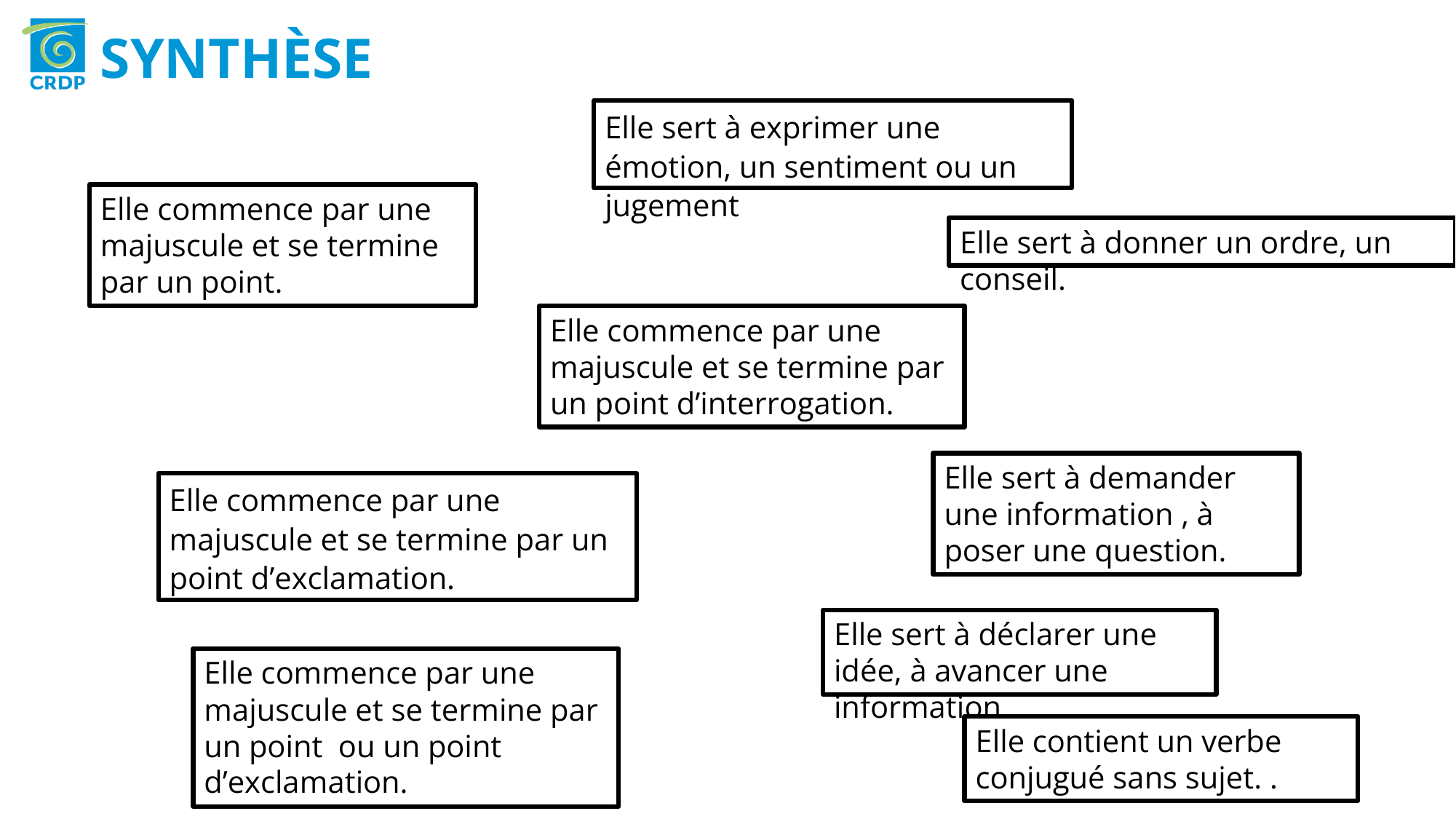

SYNTHÈSE
Elle sert à exprimer une émotion, un sentiment ou un jugement
Elle commence par une majuscule et se termine par un point.
Elle sert à donner un ordre, un conseil.
Elle commence par une majuscule et se termine par un point d’interrogation.
Elle sert à demander une information , à poser une question.
Elle commence par une majuscule et se termine par un point d’exclamation.
Elle sert à déclarer une idée, à avancer une information.
Elle commence par une majuscule et se termine par un point  ou un point d’exclamation.
Elle contient un verbe conjugué sans sujet. .